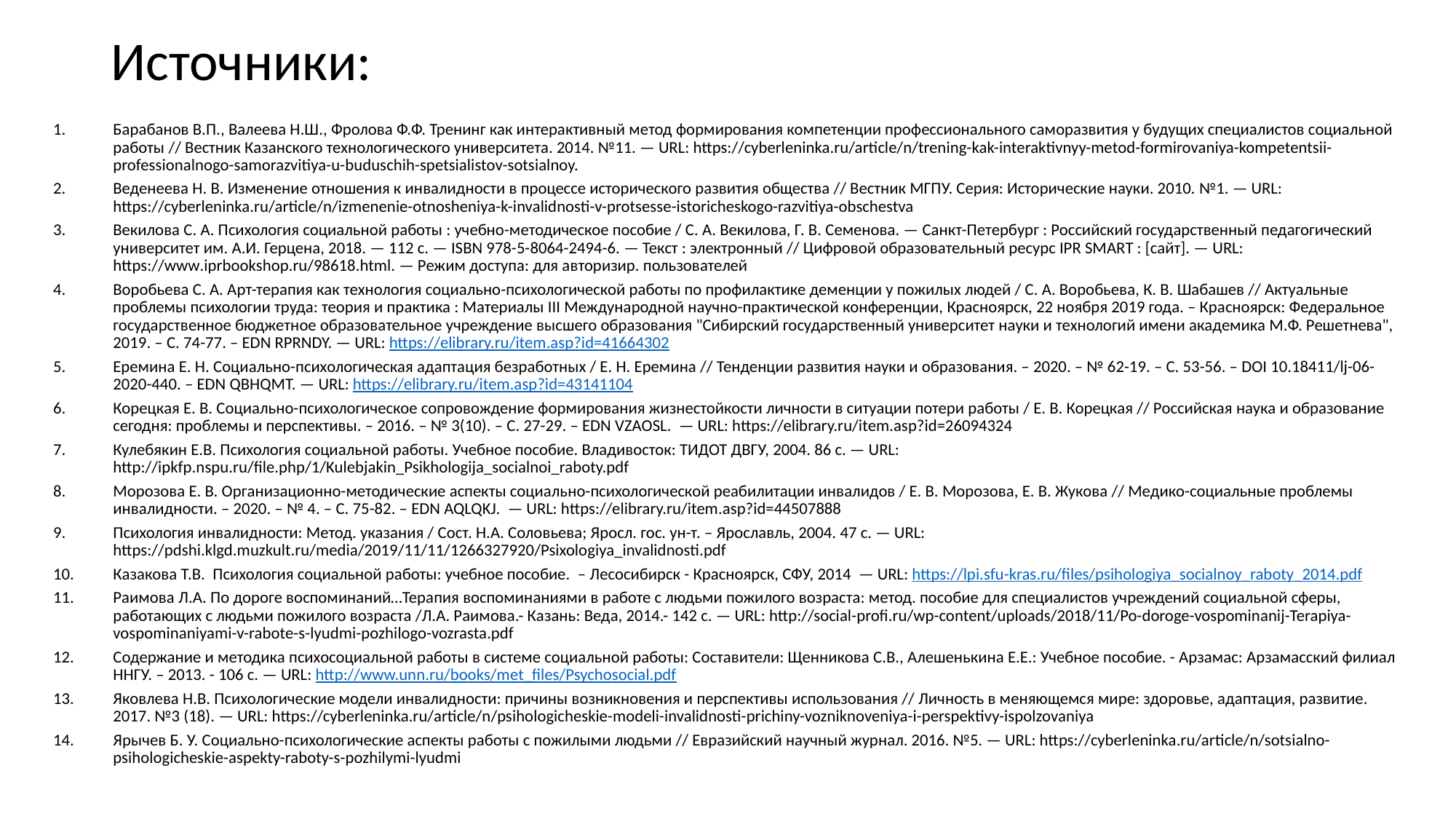

# Источники:

Барабанов В.П., Валеева Н.Ш., Фролова Ф.Ф. Тренинг как интерактивный метод формирования компетенции профессионального саморазвития у будущих специалистов социальной работы // Вестник Казанского технологического университета. 2014. №11. — URL: https://cyberleninka.ru/article/n/trening-kak-interaktivnyy-metod-formirovaniya-kompetentsii-professionalnogo-samorazvitiya-u-buduschih-spetsialistov-sotsialnoy.
Веденеева Н. В. Изменение отношения к инвалидности в процессе исторического развития общества // Вестник МГПУ. Серия: Исторические науки. 2010. №1. — URL: https://cyberleninka.ru/article/n/izmenenie-otnosheniya-k-invalidnosti-v-protsesse-istoricheskogo-razvitiya-obschestva
Векилова С. А. Психология социальной работы : учебно-методическое пособие / С. А. Векилова, Г. В. Семенова. — Санкт-Петербург : Российский государственный педагогический университет им. А.И. Герцена, 2018. — 112 c. — ISBN 978-5-8064-2494-6. — Текст : электронный // Цифровой образовательный ресурс IPR SMART : [сайт]. — URL: https://www.iprbookshop.ru/98618.html. — Режим доступа: для авторизир. пользователей
Воробьева С. А. Арт-терапия как технология социально-психологической работы по профилактике деменции у пожилых людей / С. А. Воробьева, К. В. Шабашев // Актуальные проблемы психологии труда: теория и практика : Материалы III Международной научно-практической конференции, Красноярск, 22 ноября 2019 года. – Красноярск: Федеральное государственное бюджетное образовательное учреждение высшего образования "Сибирский государственный университет науки и технологий имени академика М.Ф. Решетнева", 2019. – С. 74-77. – EDN RPRNDY. — URL: https://elibrary.ru/item.asp?id=41664302
Еремина Е. Н. Социально-психологическая адаптация безработных / Е. Н. Еремина // Тенденции развития науки и образования. – 2020. – № 62-19. – С. 53-56. – DOI 10.18411/lj-06-2020-440. – EDN QBHQMT. — URL: https://elibrary.ru/item.asp?id=43141104
Корецкая Е. В. Социально-психологическое сопровождение формирования жизнестойкости личности в ситуации потери работы / Е. В. Корецкая // Российская наука и образование сегодня: проблемы и перспективы. – 2016. – № 3(10). – С. 27-29. – EDN VZAOSL.  — URL: https://elibrary.ru/item.asp?id=26094324
Кулебякин Е.В. Психология социальной работы. Учебное пособие. Владивосток: ТИДОТ ДВГУ, 2004. 86 с. — URL: http://ipkfp.nspu.ru/file.php/1/Kulebjakin_Psikhologija_socialnoi_raboty.pdf
Морозова Е. В. Организационно-методические аспекты социально-психологической реабилитации инвалидов / Е. В. Морозова, Е. В. Жукова // Медико-социальные проблемы инвалидности. – 2020. – № 4. – С. 75-82. – EDN AQLQKJ.  — URL: https://elibrary.ru/item.asp?id=44507888
Психология инвалидности: Метод. указания / Сост. Н.А. Соловьева; Яросл. гос. ун-т. – Ярославль, 2004. 47 с. — URL: https://pdshi.klgd.muzkult.ru/media/2019/11/11/1266327920/Psixologiya_invalidnosti.pdf
Казакова Т.В.  Психология социальной работы: учебное пособие.  – Лесосибирск - Красноярск, СФУ, 2014  — URL: https://lpi.sfu-kras.ru/files/psihologiya_socialnoy_raboty_2014.pdf
Раимова Л.А. По дороге воспоминаний…Терапия воспоминаниями в работе с людьми пожилого возраста: метод. пособие для специалистов учреждений социальной сферы, работающих с людьми пожилого возраста /Л.А. Раимова.- Казань: Веда, 2014.- 142 с. — URL: http://social-profi.ru/wp-content/uploads/2018/11/Po-doroge-vospominanij-Terapiya-vospominaniyami-v-rabote-s-lyudmi-pozhilogo-vozrasta.pdf
Содержание и методика психосоциальной работы в системе социальной работы: Составители: Щенникова С.В., Алешенькина Е.Е.: Учебное пособие. - Арзамас: Арзамасский филиал ННГУ. – 2013. - 106 с. — URL: http://www.unn.ru/books/met_files/Psychosocial.pdf
Яковлева Н.В. Психологические модели инвалидности: причины возникновения и перспективы использования // Личность в меняющемся мире: здоровье, адаптация, развитие. 2017. №3 (18). — URL: https://cyberleninka.ru/article/n/psihologicheskie-modeli-invalidnosti-prichiny-vozniknoveniya-i-perspektivy-ispolzovaniya
Ярычев Б. У. Социально-психологические аспекты работы с пожилыми людьми // Евразийский научный журнал. 2016. №5. — URL: https://cyberleninka.ru/article/n/sotsialno-psihologicheskie-aspekty-raboty-s-pozhilymi-lyudmi